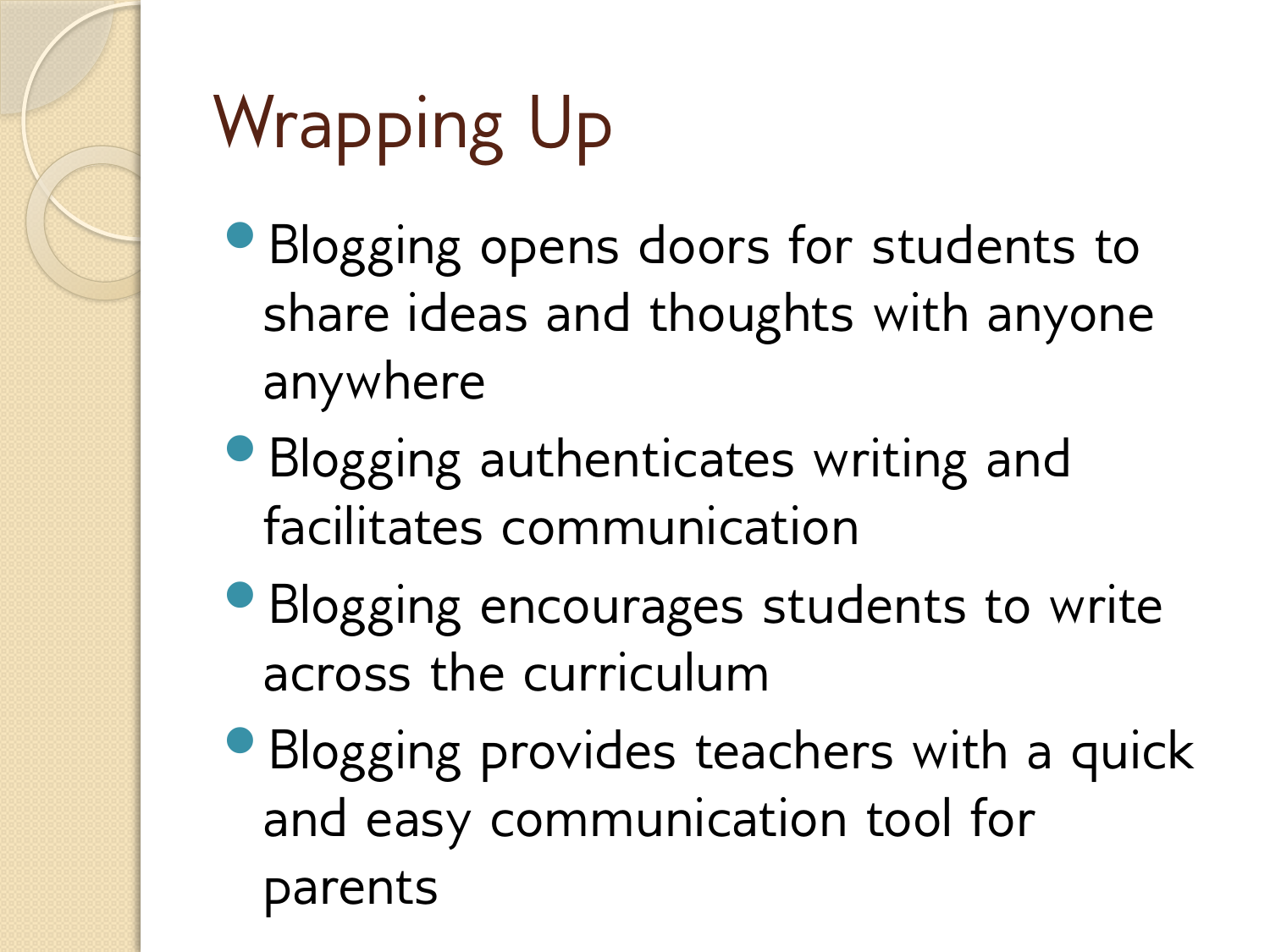

# Wrapping Up
Blogging opens doors for students to share ideas and thoughts with anyone anywhere
Blogging authenticates writing and facilitates communication
Blogging encourages students to write across the curriculum
Blogging provides teachers with a quick and easy communication tool for parents